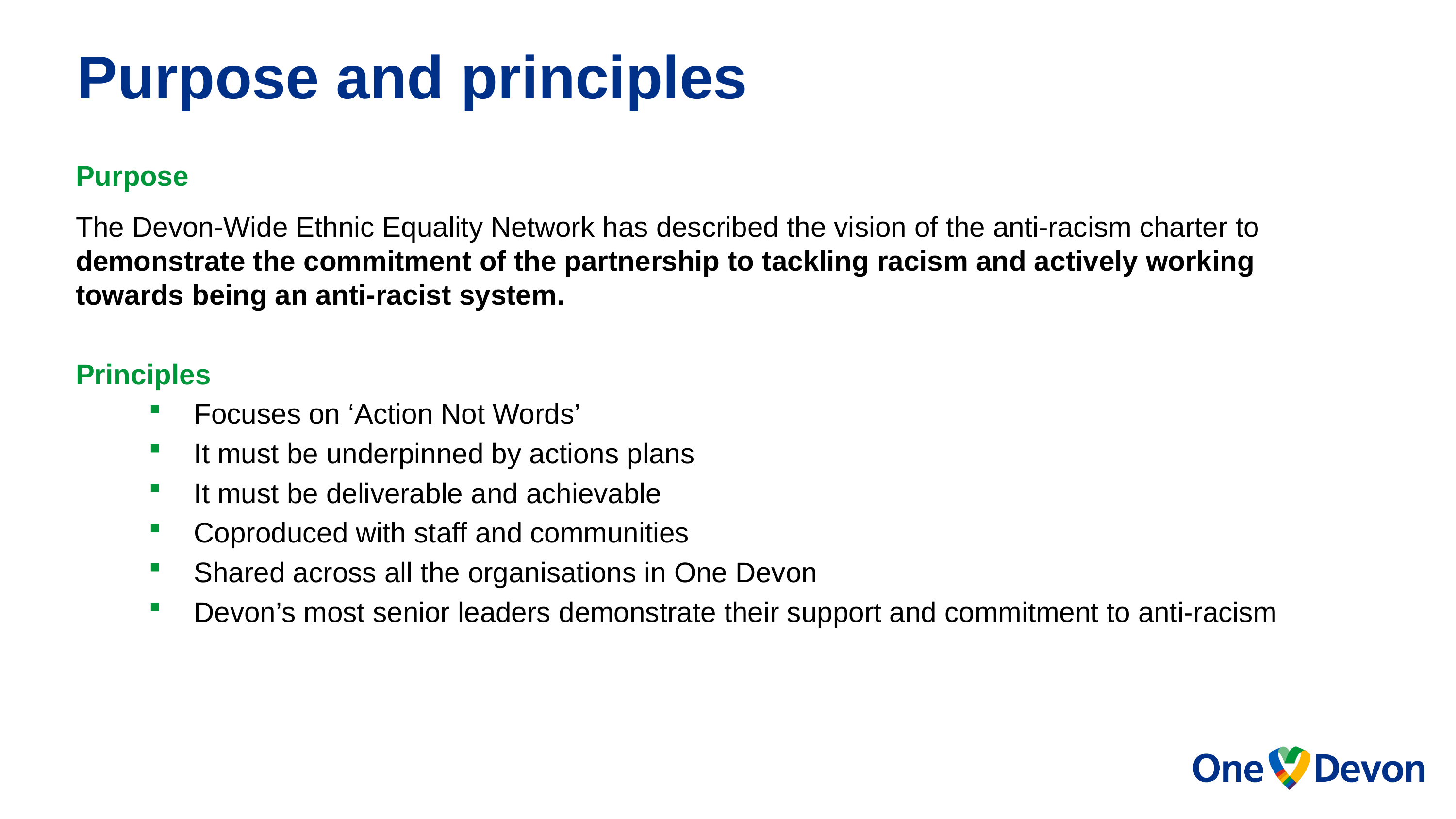

Purpose and principles
Purpose

The Devon-Wide Ethnic Equality Network has described the vision of the anti-racism charter to demonstrate the commitment of the partnership to tackling racism and actively working towards being an anti-racist system.

Principles
Focuses on ‘Action Not Words’
It must be underpinned by actions plans
It must be deliverable and achievable
Coproduced with staff and communities
Shared across all the organisations in One Devon
Devon’s most senior leaders demonstrate their support and commitment to anti-racism